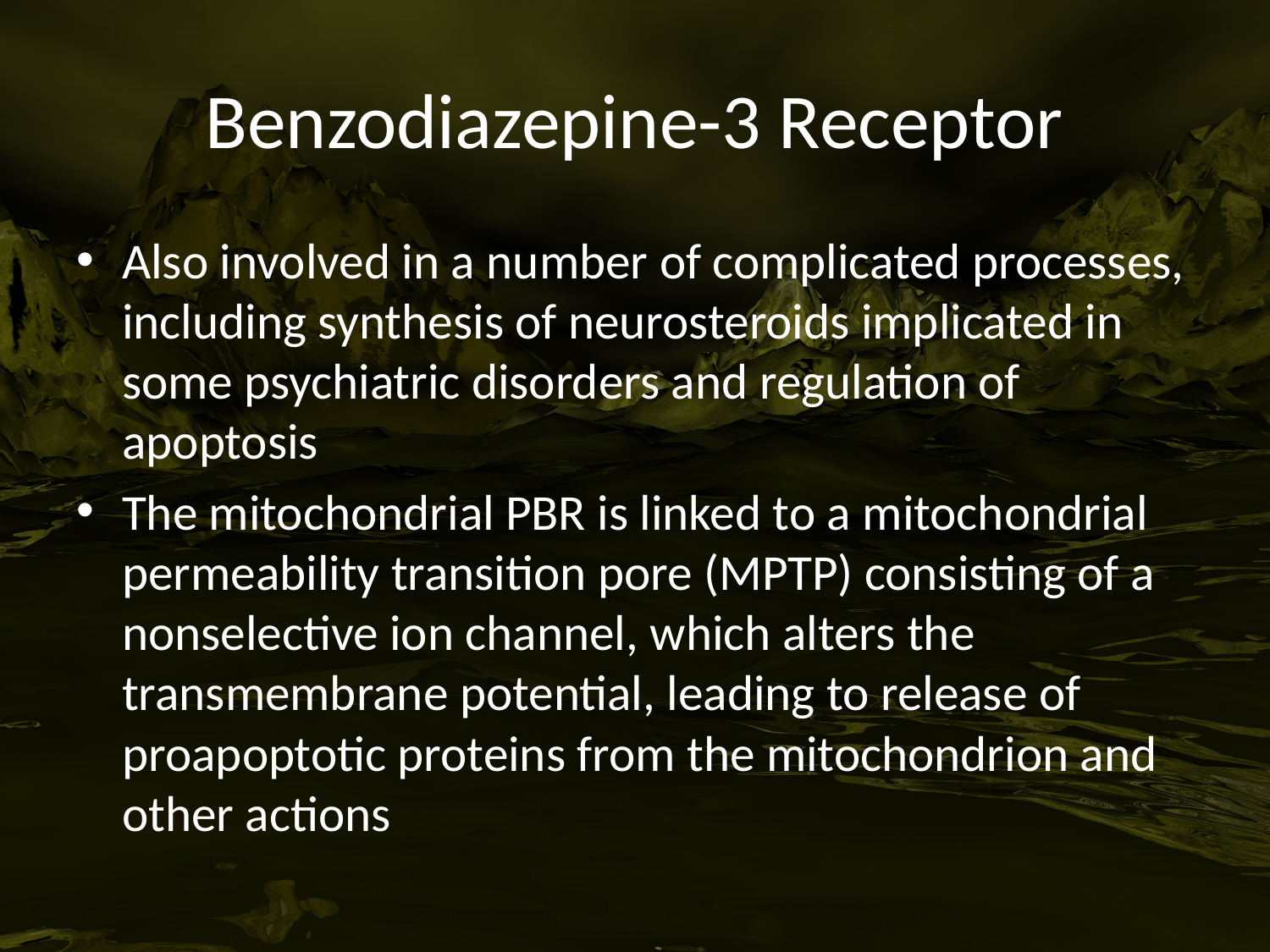

# Benzodiazepine-3 Receptor
Also involved in a number of complicated processes, including synthesis of neurosteroids implicated in some psychiatric disorders and regulation of apoptosis
The mitochondrial PBR is linked to a mitochondrial permeability transition pore (MPTP) consisting of a nonselective ion channel, which alters the transmembrane potential, leading to release of proapoptotic proteins from the mitochondrion and other actions